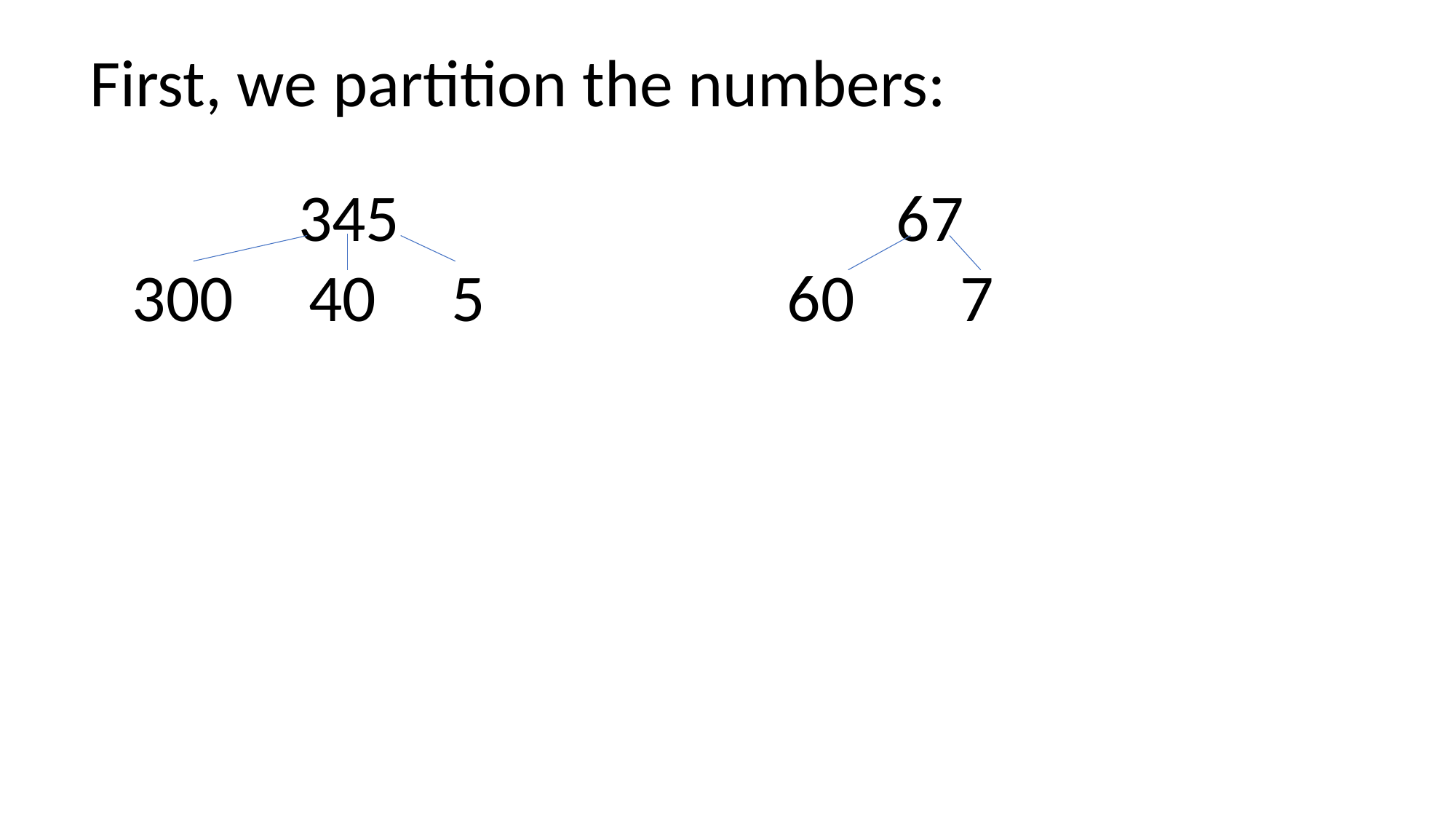

First, we partition the numbers:
           345 					67
300     40     5			60       7